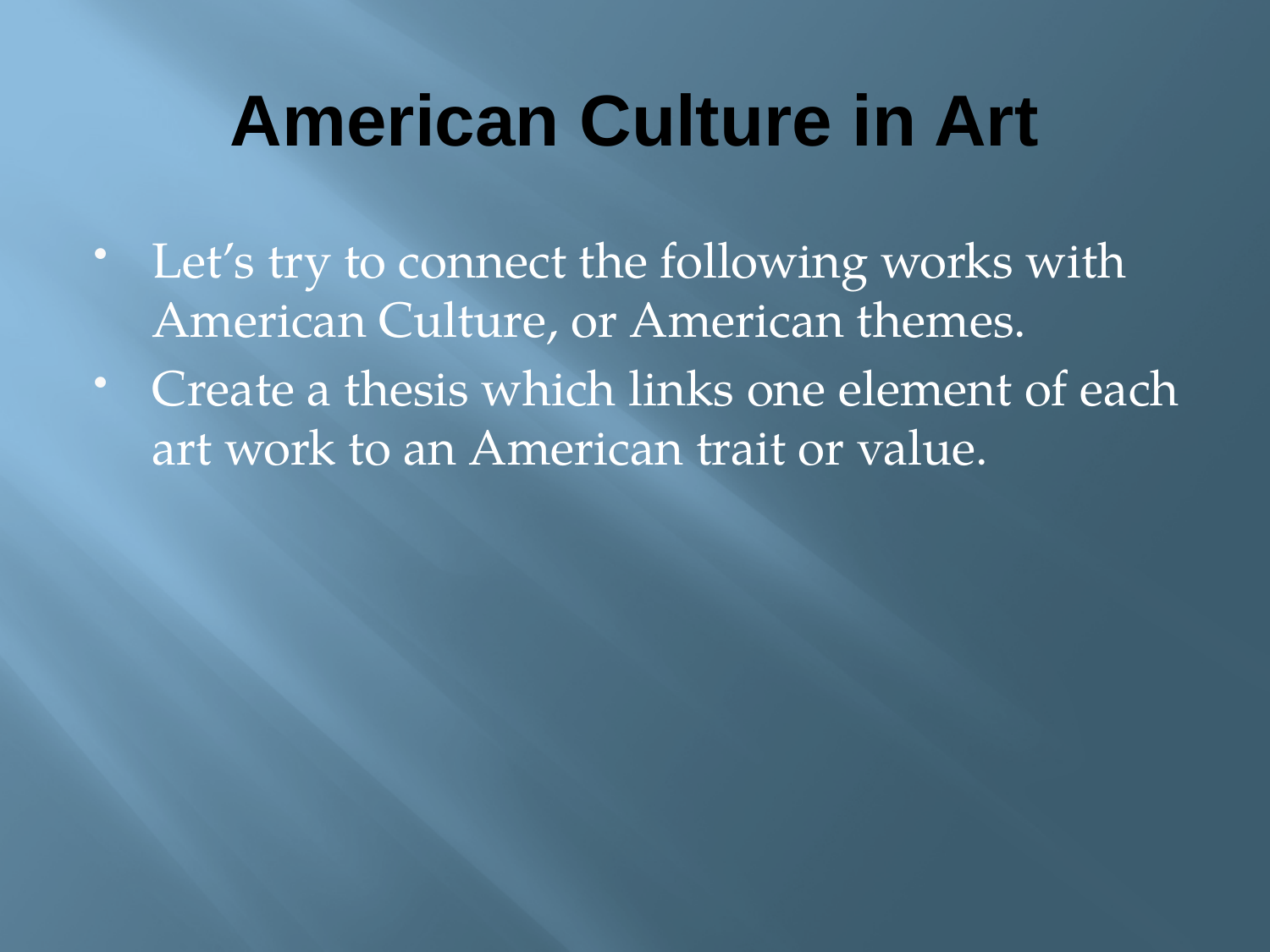

# American Culture in Art
Let’s try to connect the following works with American Culture, or American themes.
Create a thesis which links one element of each art work to an American trait or value.